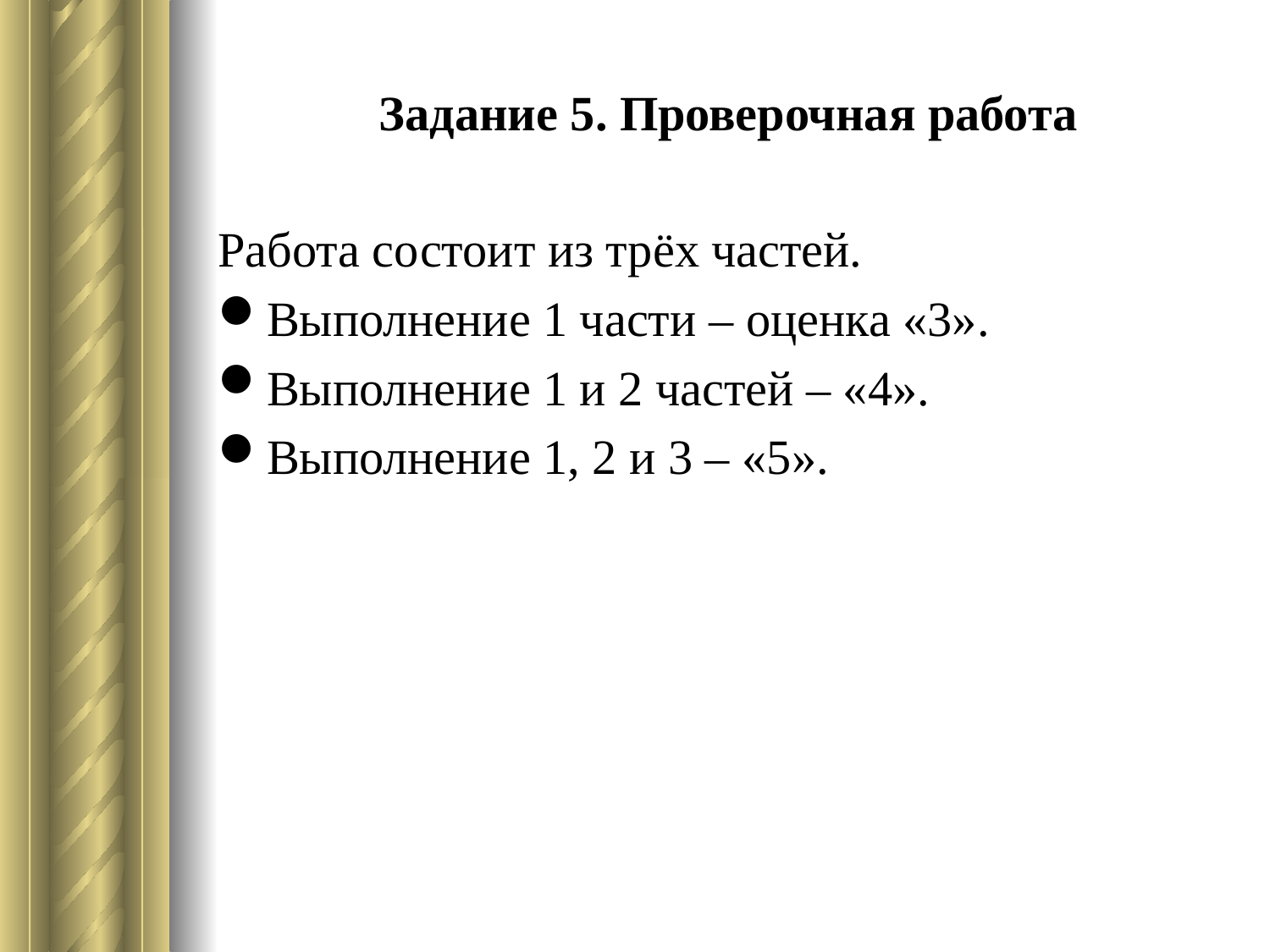

# Задание 5. Проверочная работа
Работа состоит из трёх частей.
Выполнение 1 части – оценка «3».
Выполнение 1 и 2 частей – «4».
Выполнение 1, 2 и 3 – «5».